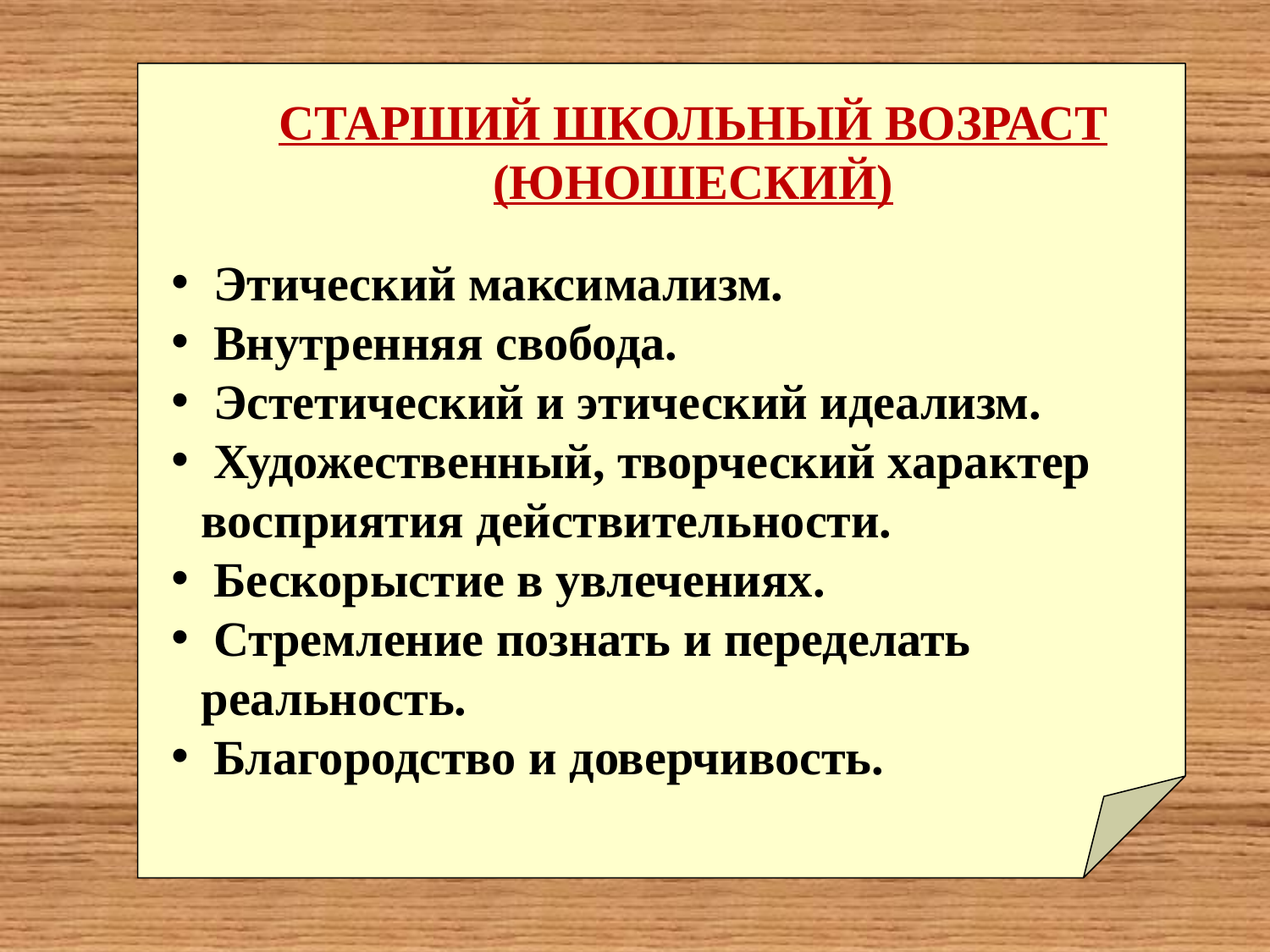

СТАРШИЙ ШКОЛЬНЫЙ ВОЗРАСТ (ЮНОШЕСКИЙ)

 Этический максимализм.
 Внутренняя свобода.
 Эстетический и этический идеализм.
 Художественный, творческий характер восприятия действительности.
 Бескорыстие в увлечениях.
 Стремление познать и переделать реальность.
 Благородство и доверчивость.